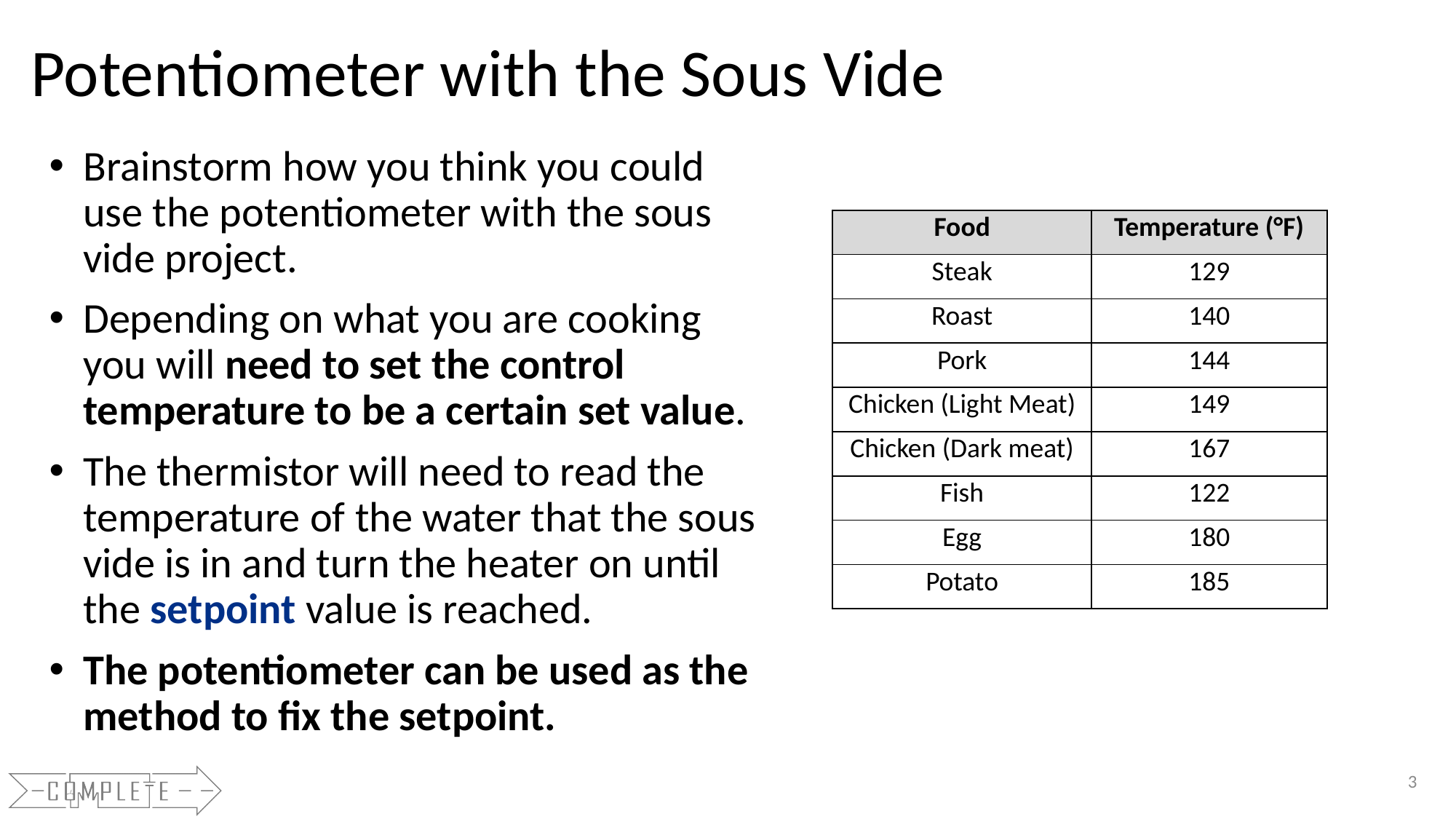

# Potentiometer with the Sous Vide
Brainstorm how you think you could use the potentiometer with the sous vide project.
Depending on what you are cooking you will need to set the control temperature to be a certain set value.
The thermistor will need to read the temperature of the water that the sous vide is in and turn the heater on until the setpoint value is reached.
The potentiometer can be used as the method to fix the setpoint.
| Food | Temperature (°F) |
| --- | --- |
| Steak | 129 |
| Roast | 140 |
| Pork | 144 |
| Chicken (Light Meat) | 149 |
| Chicken (Dark meat) | 167 |
| Fish | 122 |
| Egg | 180 |
| Potato | 185 |
3